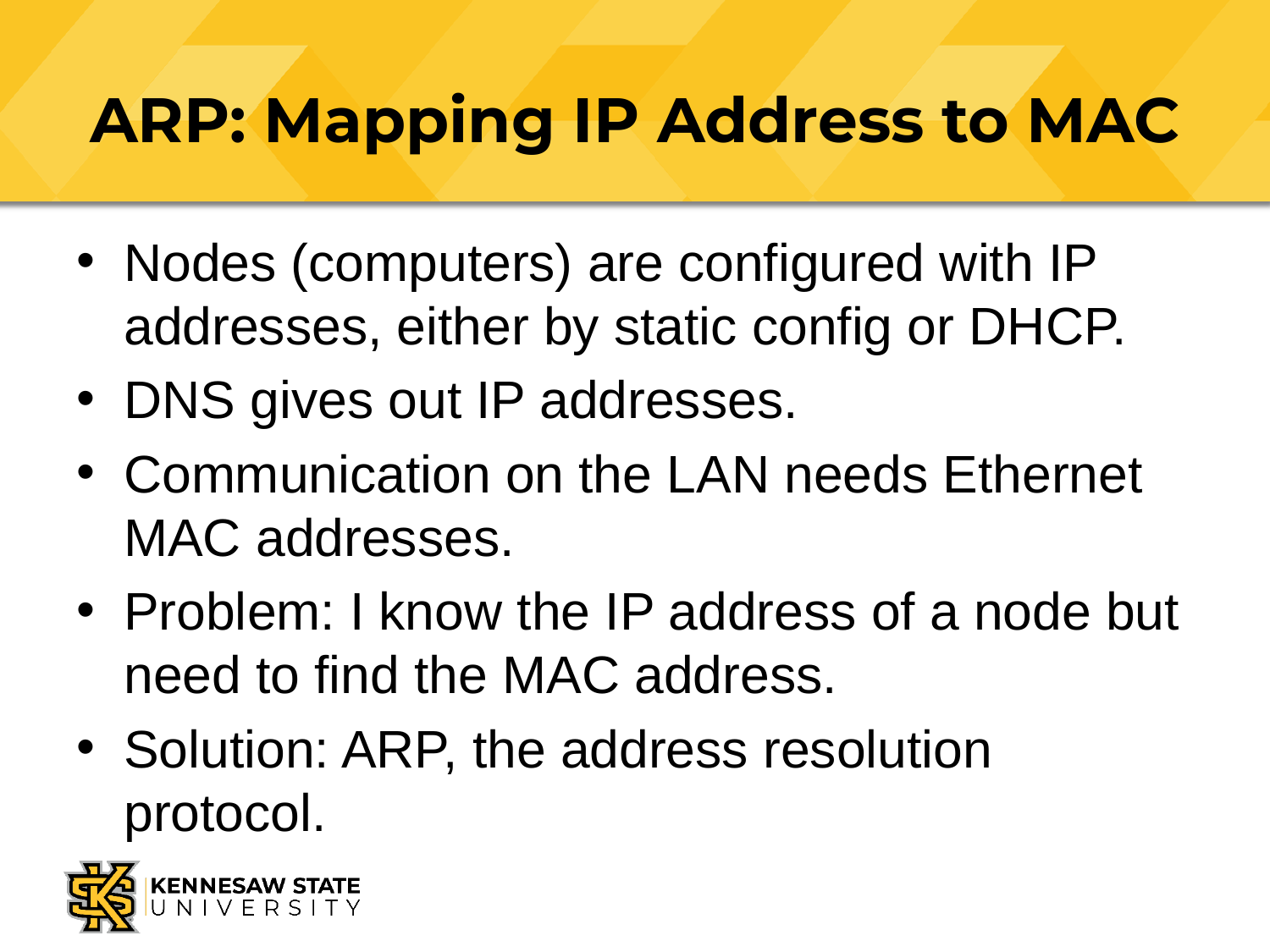

# ARP: Mapping IP Address to MAC
Nodes (computers) are configured with IP addresses, either by static config or DHCP.
DNS gives out IP addresses.
Communication on the LAN needs Ethernet MAC addresses.
Problem: I know the IP address of a node but need to find the MAC address.
Solution: ARP, the address resolution protocol.